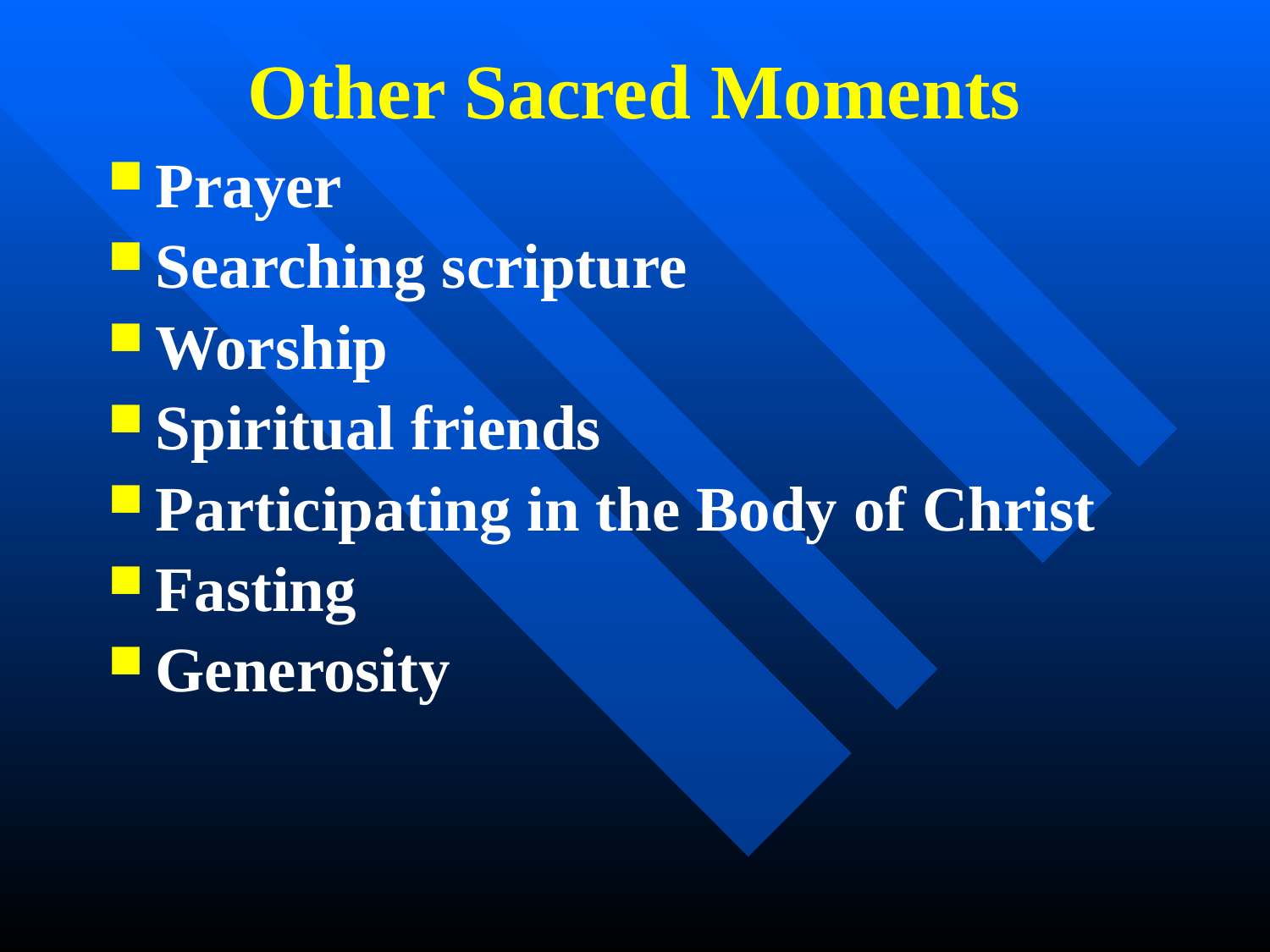

# Other Sacred Moments
Prayer
Searching scripture
Worship
Spiritual friends
Participating in the Body of Christ
Fasting
Generosity